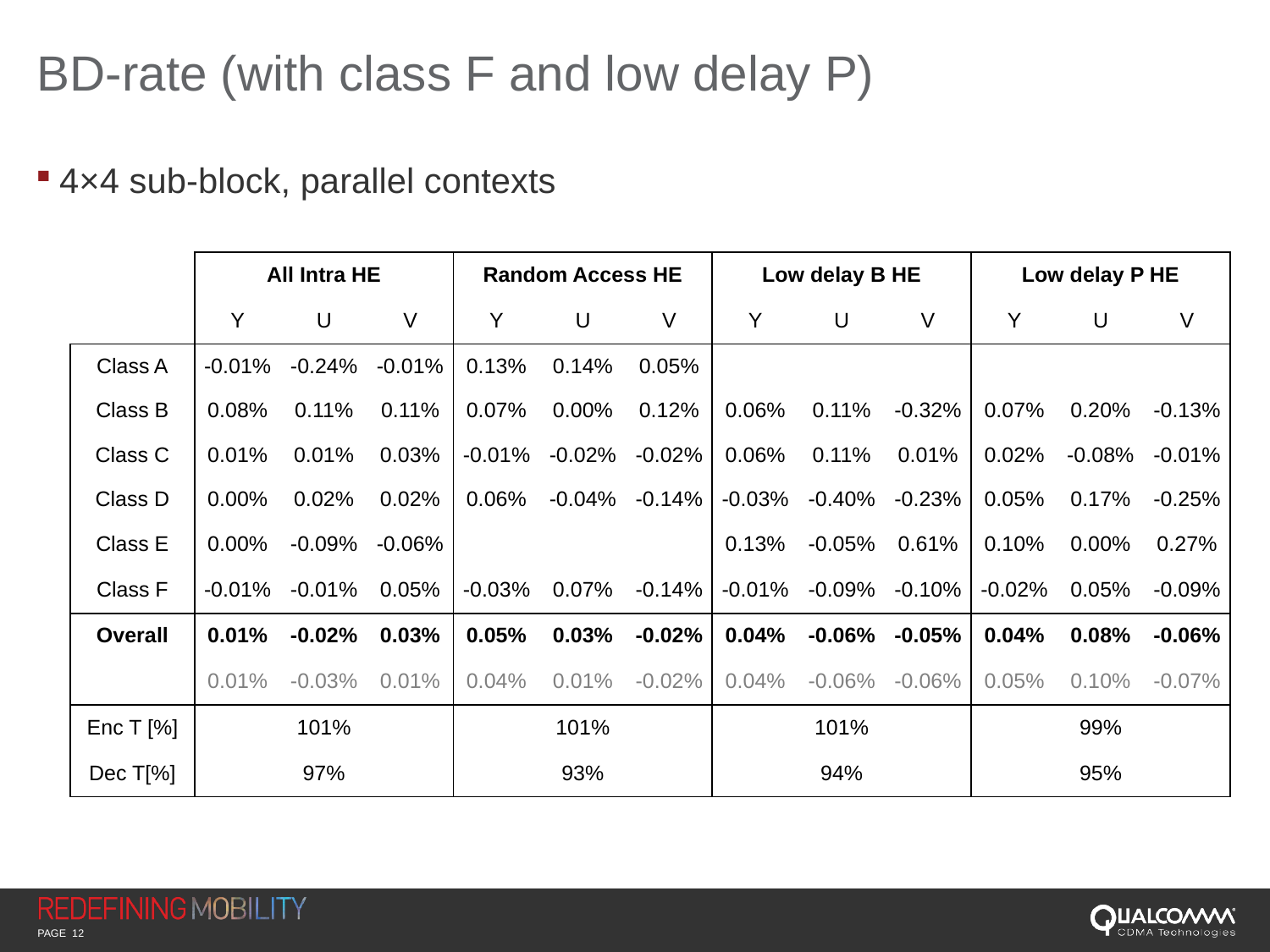

# BD-rate (with class F and low delay P)

4×4 sub-block, parallel contexts

|  | All Intra HE |  |  | Random Access HE |  |  | Low delay B HE |  |  | Low delay P HE |  |  |
| --- | --- | --- | --- | --- | --- | --- | --- | --- | --- | --- | --- | --- |
|  | Y | U | V | Y | U | V | Y | U | V | Y | U | V |
| Class A | -0.01% | -0.24% | -0.01% | 0.13% | 0.14% | 0.05% |  |  |  |  |  |  |
| Class B | 0.08% | 0.11% | 0.11% | 0.07% | 0.00% | 0.12% | 0.06% | 0.11% | -0.32% | 0.07% | 0.20% | -0.13% |
| Class C | 0.01% | 0.01% | 0.03% | -0.01% | -0.02% | -0.02% | 0.06% | 0.11% | 0.01% | 0.02% | -0.08% | -0.01% |
| Class D | 0.00% | 0.02% | 0.02% | 0.06% | -0.04% | -0.14% | -0.03% | -0.40% | -0.23% | 0.05% | 0.17% | -0.25% |
| Class E | 0.00% | -0.09% | -0.06% |  |  |  | 0.13% | -0.05% | 0.61% | 0.10% | 0.00% | 0.27% |
| Class F | -0.01% | -0.01% | 0.05% | -0.03% | 0.07% | -0.14% | -0.01% | -0.09% | -0.10% | -0.02% | 0.05% | -0.09% |
| Overall | 0.01% | -0.02% | 0.03% | 0.05% | 0.03% | -0.02% | 0.04% | -0.06% | -0.05% | 0.04% | 0.08% | -0.06% |
|  | 0.01% | -0.03% | 0.01% | 0.04% | 0.01% | -0.02% | 0.04% | -0.06% | -0.06% | 0.05% | 0.10% | -0.07% |
| Enc T [%] | 101% |  |  | 101% |  |  | 101% |  |  | 99% |  |  |
| Dec T[%] | 97% |  |  | 93% |  |  | 94% |  |  | 95% |  |  |